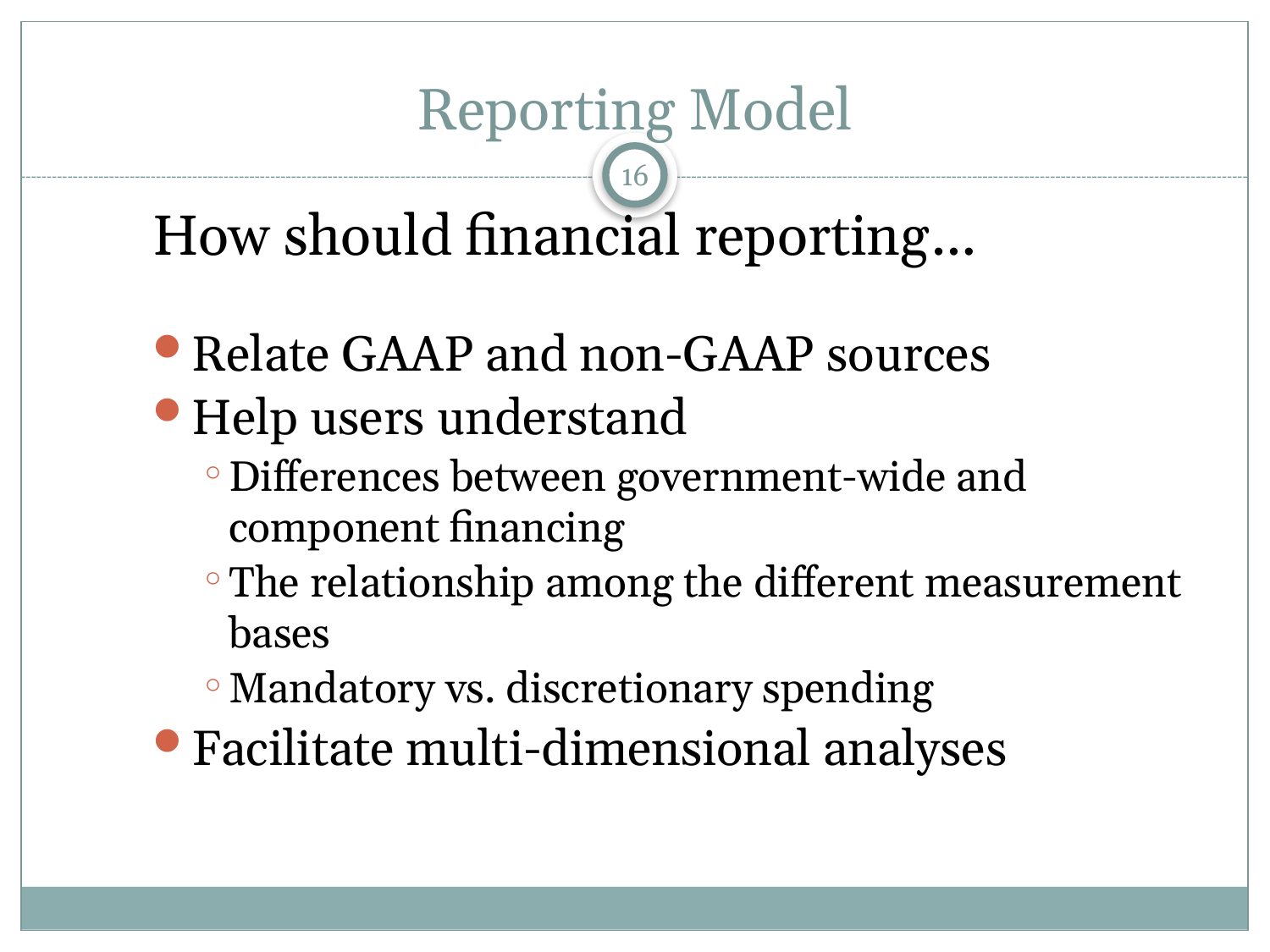

# Reporting Model
16
How should financial reporting…

Relate GAAP and non-GAAP sources
Help users understand
Differences between government-wide and component financing
The relationship among the different measurement bases
Mandatory vs. discretionary spending
Facilitate multi-dimensional analyses